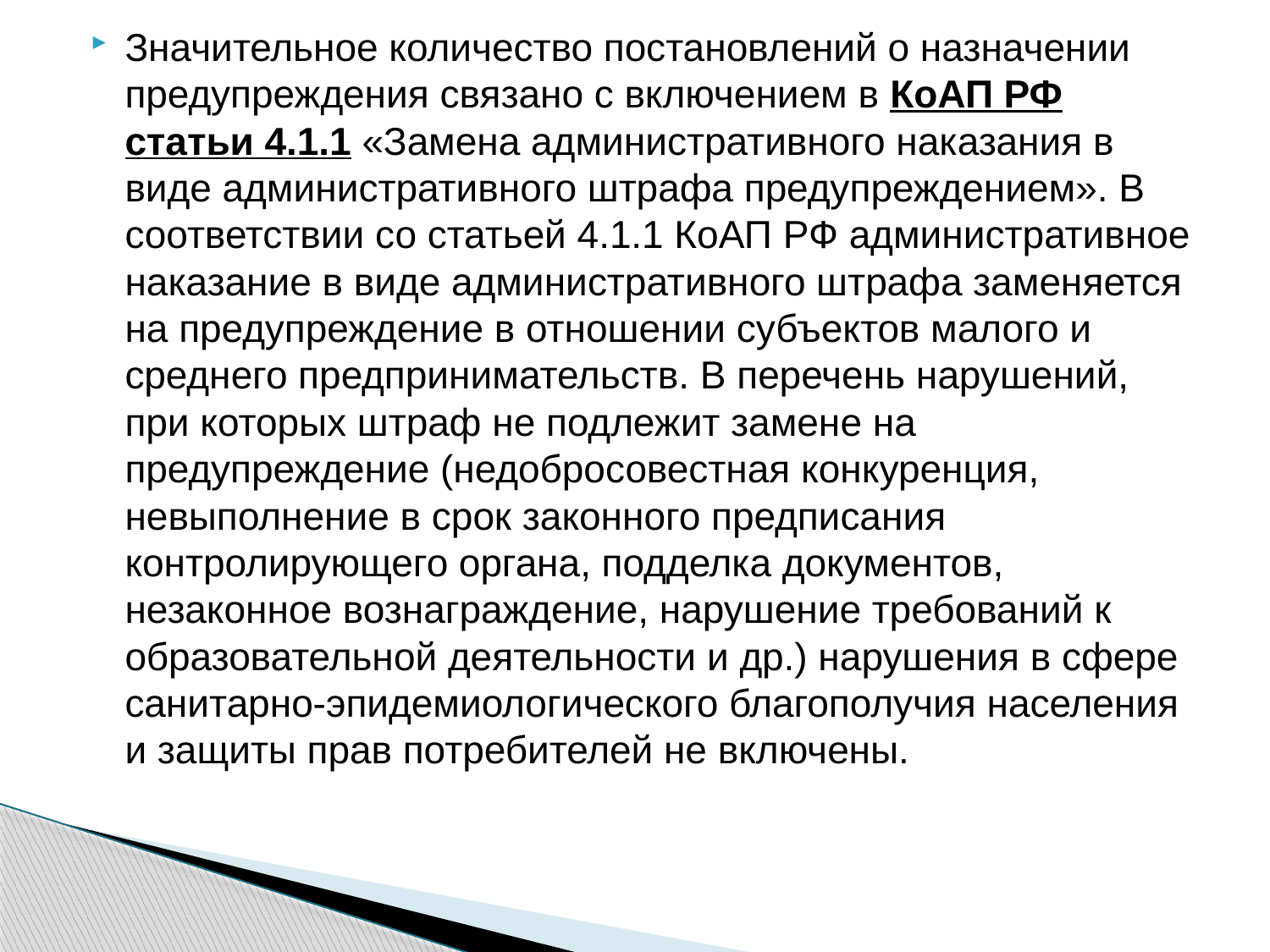

Значительное количество постановлений о назначении предупреждения связано с включением в КоАП РФ статьи 4.1.1 «Замена административного наказания в виде административного штрафа предупреждением». В соответствии со статьей 4.1.1 КоАП РФ административное наказание в виде административного штрафа заменяется на предупреждение в отношении субъектов малого и среднего предпринимательств. В перечень нарушений, при которых штраф не подлежит замене на предупреждение (недобросовестная конкуренция, невыполнение в срок законного предписания контролирующего органа, подделка документов, незаконное вознаграждение, нарушение требований к образовательной деятельности и др.) нарушения в сфере санитарно-эпидемиологического благополучия населения и защиты прав потребителей не включены.